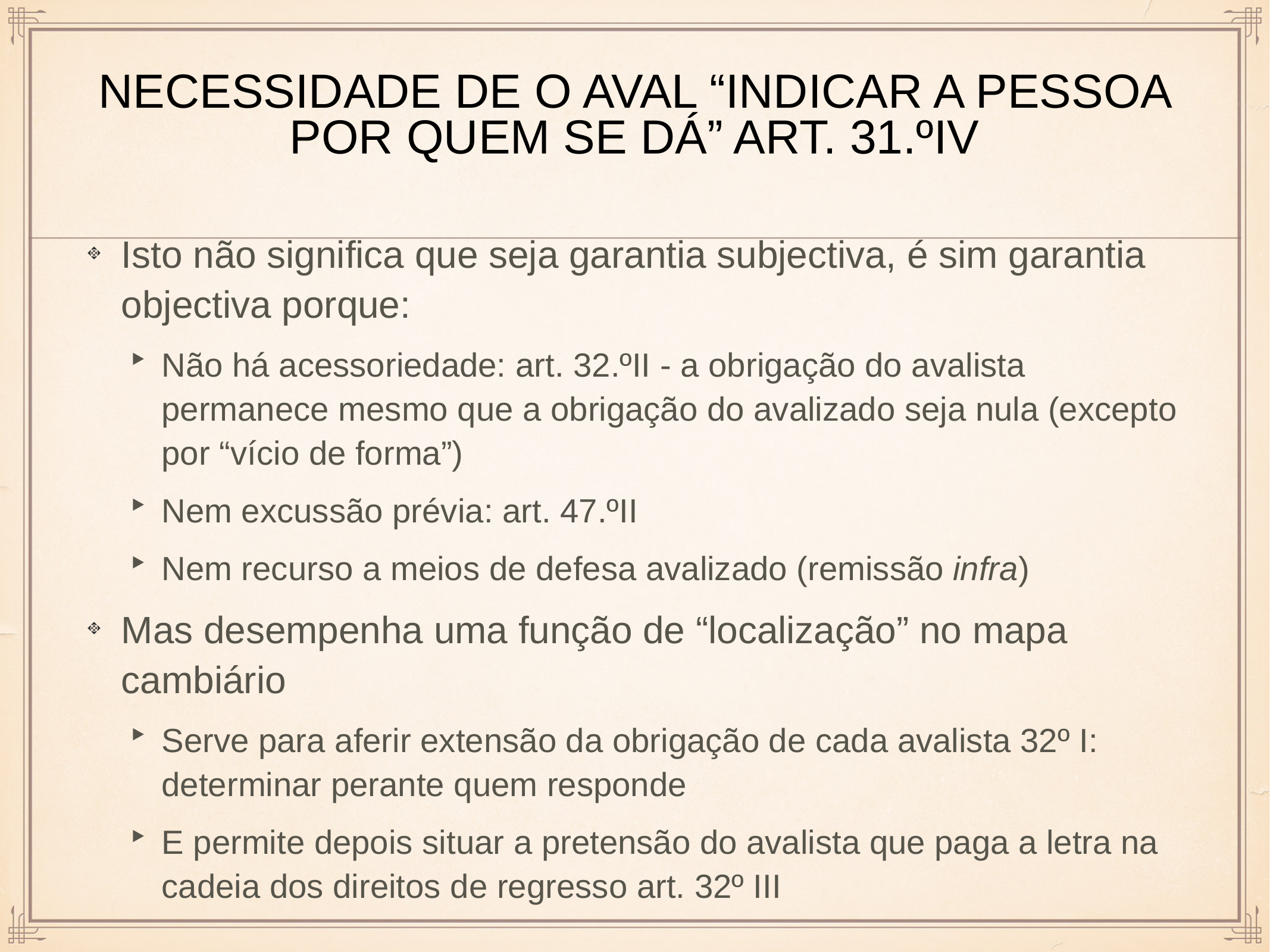

# Necessidade de o aval “indicar a pessoa por quem se dá” art. 31.ºIV
Isto não significa que seja garantia subjectiva, é sim garantia objectiva porque:
Não há acessoriedade: art. 32.ºII - a obrigação do avalista permanece mesmo que a obrigação do avalizado seja nula (excepto por “vício de forma”)
Nem excussão prévia: art. 47.ºII
Nem recurso a meios de defesa avalizado (remissão infra)
Mas desempenha uma função de “localização” no mapa cambiário
Serve para aferir extensão da obrigação de cada avalista 32º I: determinar perante quem responde
E permite depois situar a pretensão do avalista que paga a letra na cadeia dos direitos de regresso art. 32º III